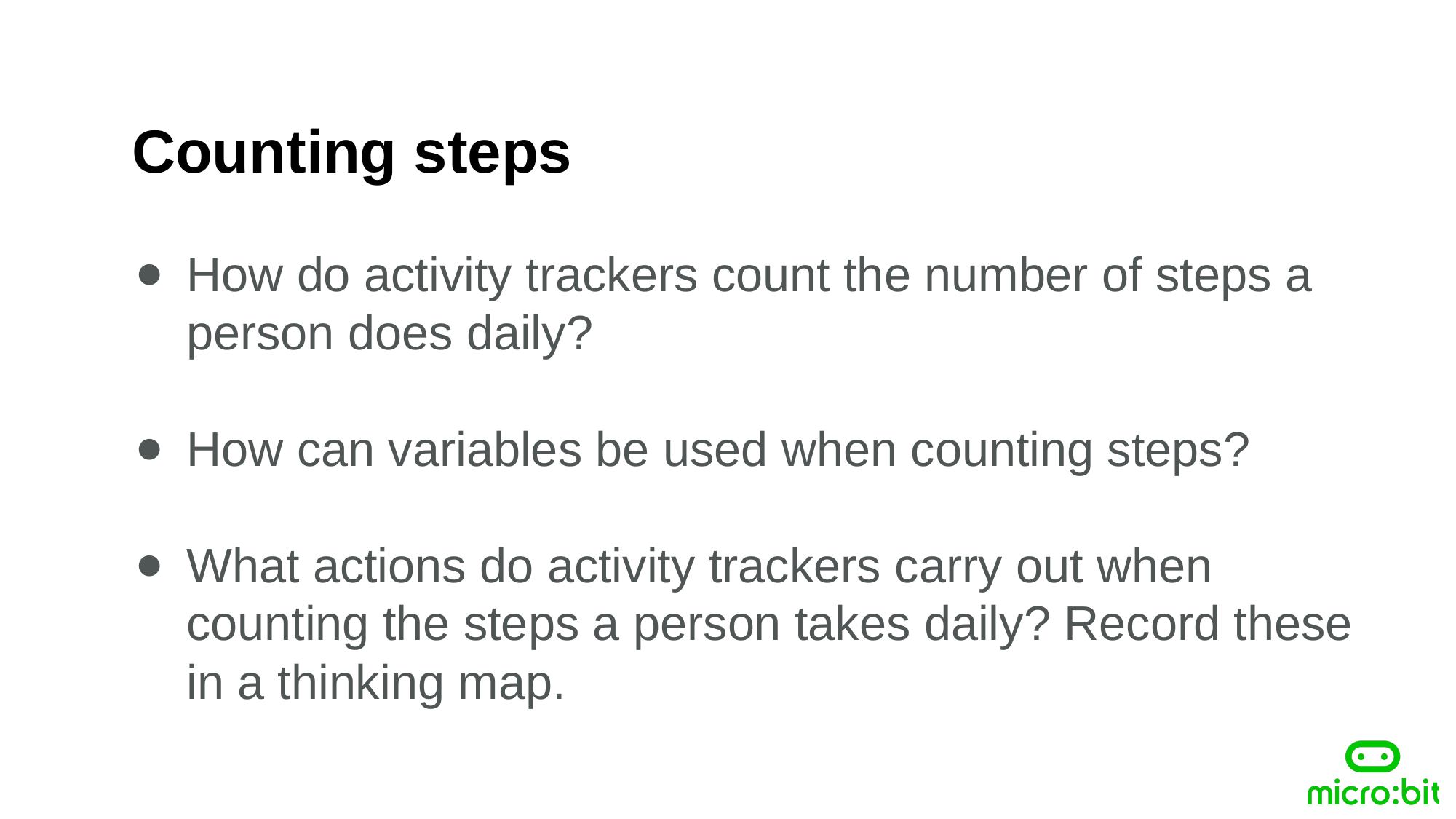

Counting steps

How do activity trackers count the number of steps a person does daily?

How can variables be used when counting steps?

What actions do activity trackers carry out when counting the steps a person takes daily? Record these in a thinking map.